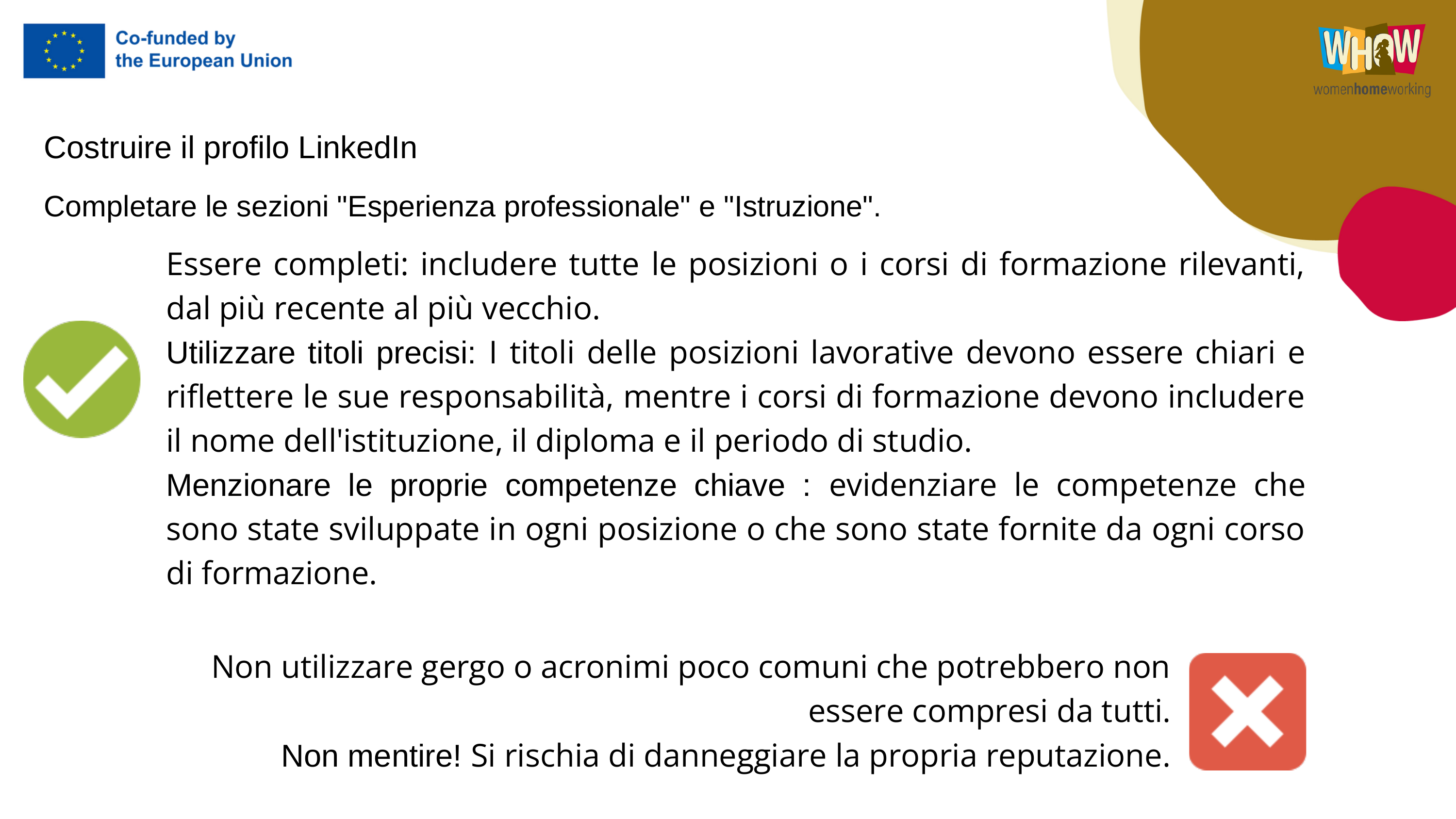

Costruire il profilo LinkedIn
Completare le sezioni "Esperienza professionale" e "Istruzione".
Essere completi: includere tutte le posizioni o i corsi di formazione rilevanti, dal più recente al più vecchio.
Utilizzare titoli precisi: I titoli delle posizioni lavorative devono essere chiari e riflettere le sue responsabilità, mentre i corsi di formazione devono includere il nome dell'istituzione, il diploma e il periodo di studio.
Menzionare le proprie competenze chiave : evidenziare le competenze che sono state sviluppate in ogni posizione o che sono state fornite da ogni corso di formazione.

Non utilizzare gergo o acronimi poco comuni che potrebbero non essere compresi da tutti.
Non mentire! Si rischia di danneggiare la propria reputazione.